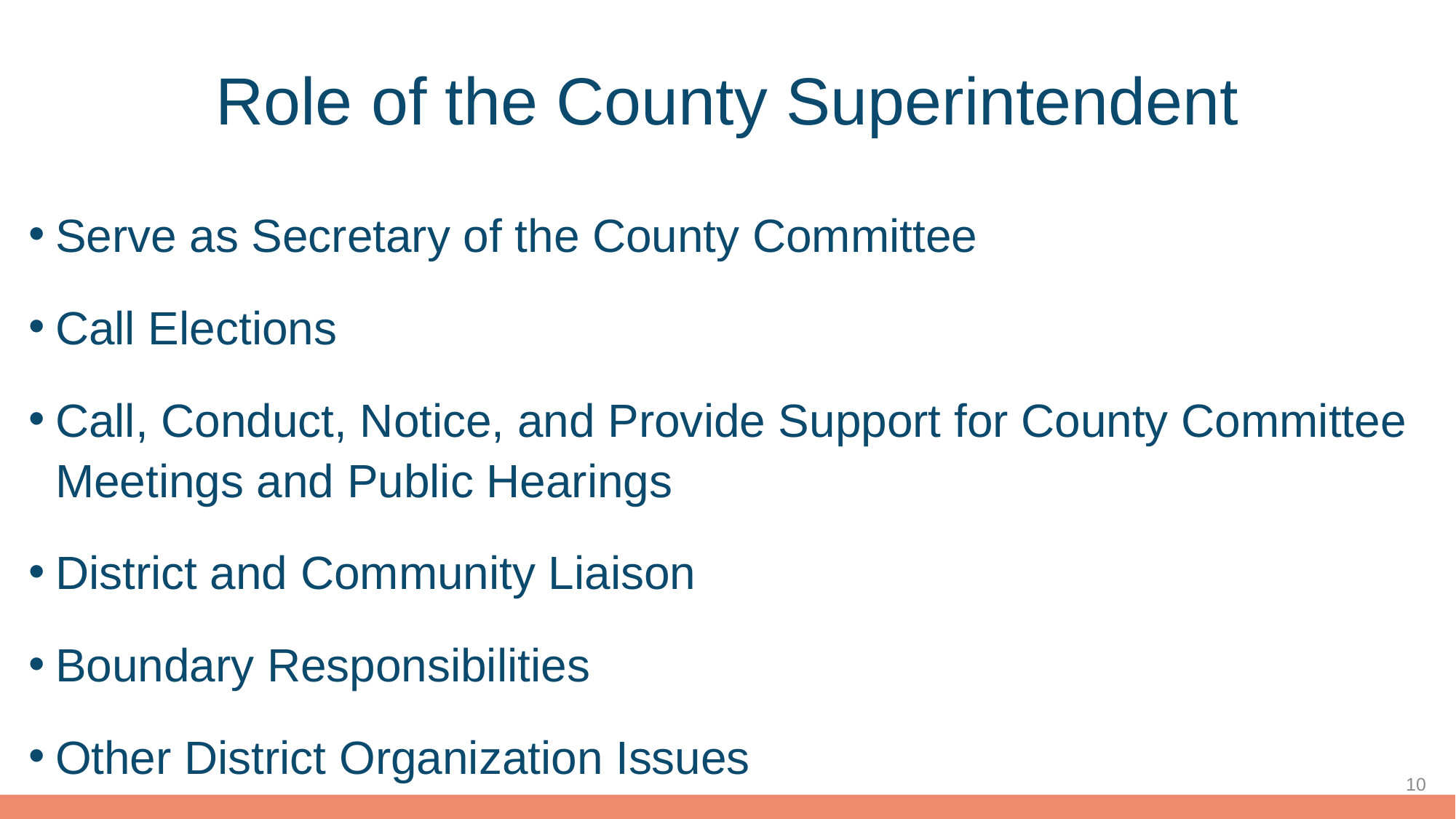

# Role of the County Superintendent
Serve as Secretary of the County Committee
Call Elections
Call, Conduct, Notice, and Provide Support for County Committee Meetings and Public Hearings
District and Community Liaison
Boundary Responsibilities
Other District Organization Issues
10